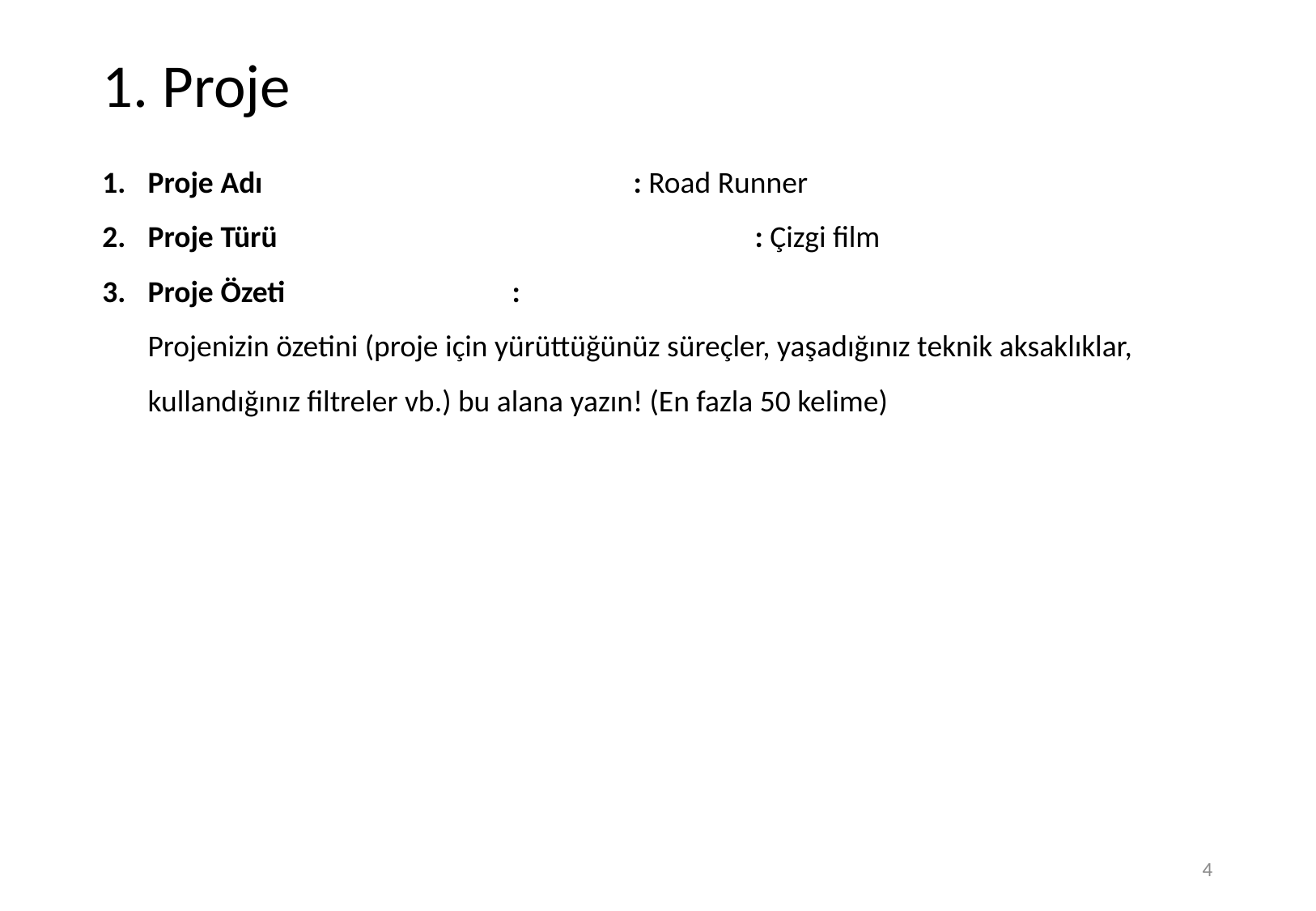

# 1. Proje
Proje Adı				: Road Runner
Proje Türü				: Çizgi film
Proje Özeti		:
Projenizin özetini (proje için yürüttüğünüz süreçler, yaşadığınız teknik aksaklıklar, kullandığınız filtreler vb.) bu alana yazın! (En fazla 50 kelime)
4